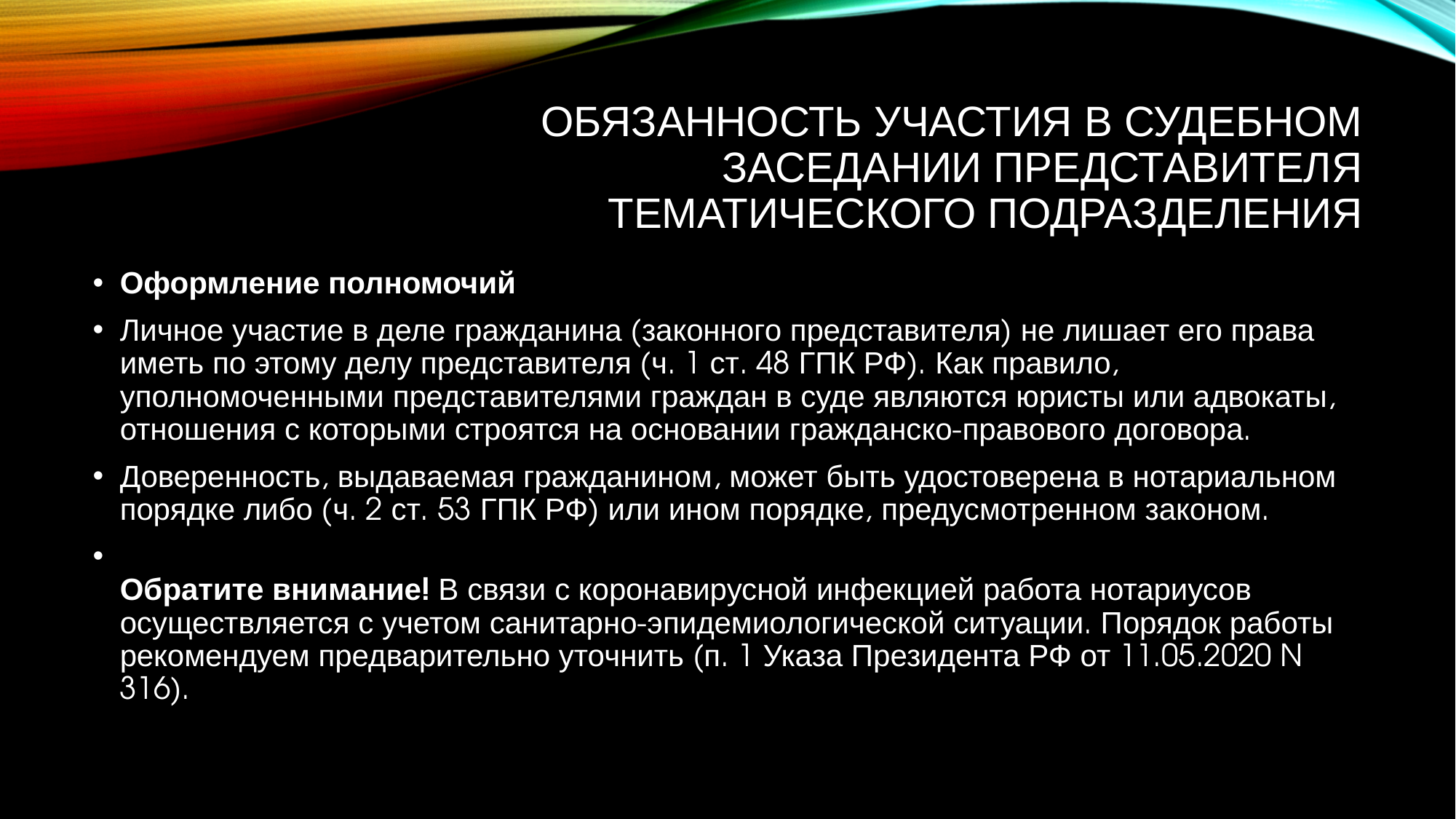

# Обязанность участия в судебном заседании представителя тематического подразделения
Оформление полномочий
Личное участие в деле гражданина (законного представителя) не лишает его права иметь по этому делу представителя (ч. 1 ст. 48 ГПК РФ). Как правило, уполномоченными представителями граждан в суде являются юристы или адвокаты, отношения с которыми строятся на основании гражданско-правового договора.
Доверенность, выдаваемая гражданином, может быть удостоверена в нотариальном порядке либо (ч. 2 ст. 53 ГПК РФ) или ином порядке, предусмотренном законом.
Обратите внимание! В связи с коронавирусной инфекцией работа нотариусов осуществляется с учетом санитарно-эпидемиологической ситуации. Порядок работы рекомендуем предварительно уточнить (п. 1 Указа Президента РФ от 11.05.2020 N 316).